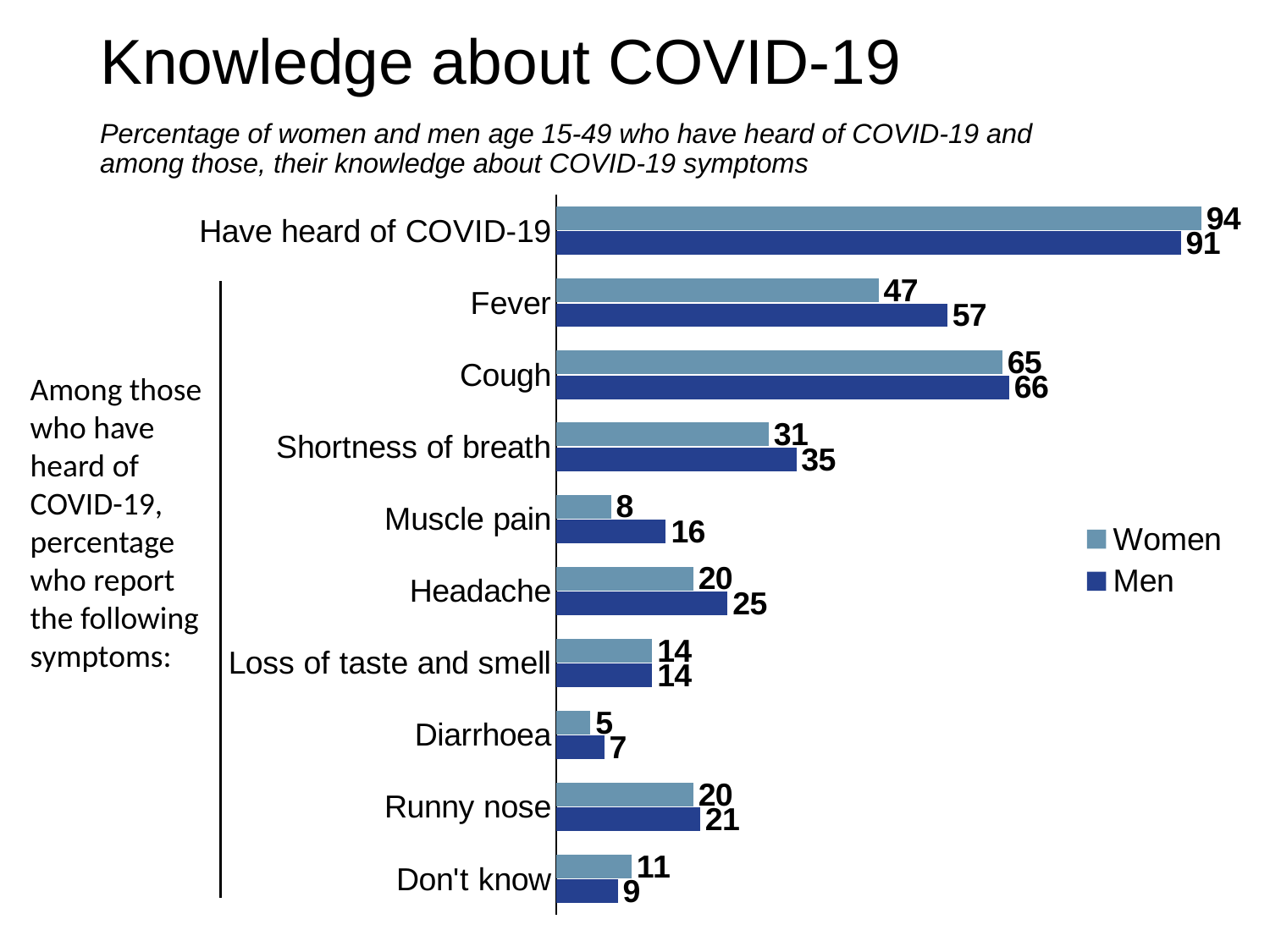

# Knowledge about COVID-19
Percentage of women and men age 15-49 who have heard of COVID-19 and among those, their knowledge about COVID-19 symptoms

### Chart

| Category | Men | Women |
|---|---|---|
| Don't know | 9.0 | 11.0 |
| Runny nose | 21.0 | 20.0 |
| Diarrhoea | 7.0 | 5.0 |
| Loss of taste and smell | 14.0 | 14.0 |
| Headache | 25.0 | 20.0 |
| Muscle pain | 16.0 | 8.0 |
| Shortness of breath | 35.0 | 31.0 |
| Cough | 66.0 | 65.0 |
| Fever | 57.0 | 47.0 |
| Have heard of COVID-19 | 91.0 | 94.0 |
Among those who have heard of COVID-19, percentage who report the following symptoms: